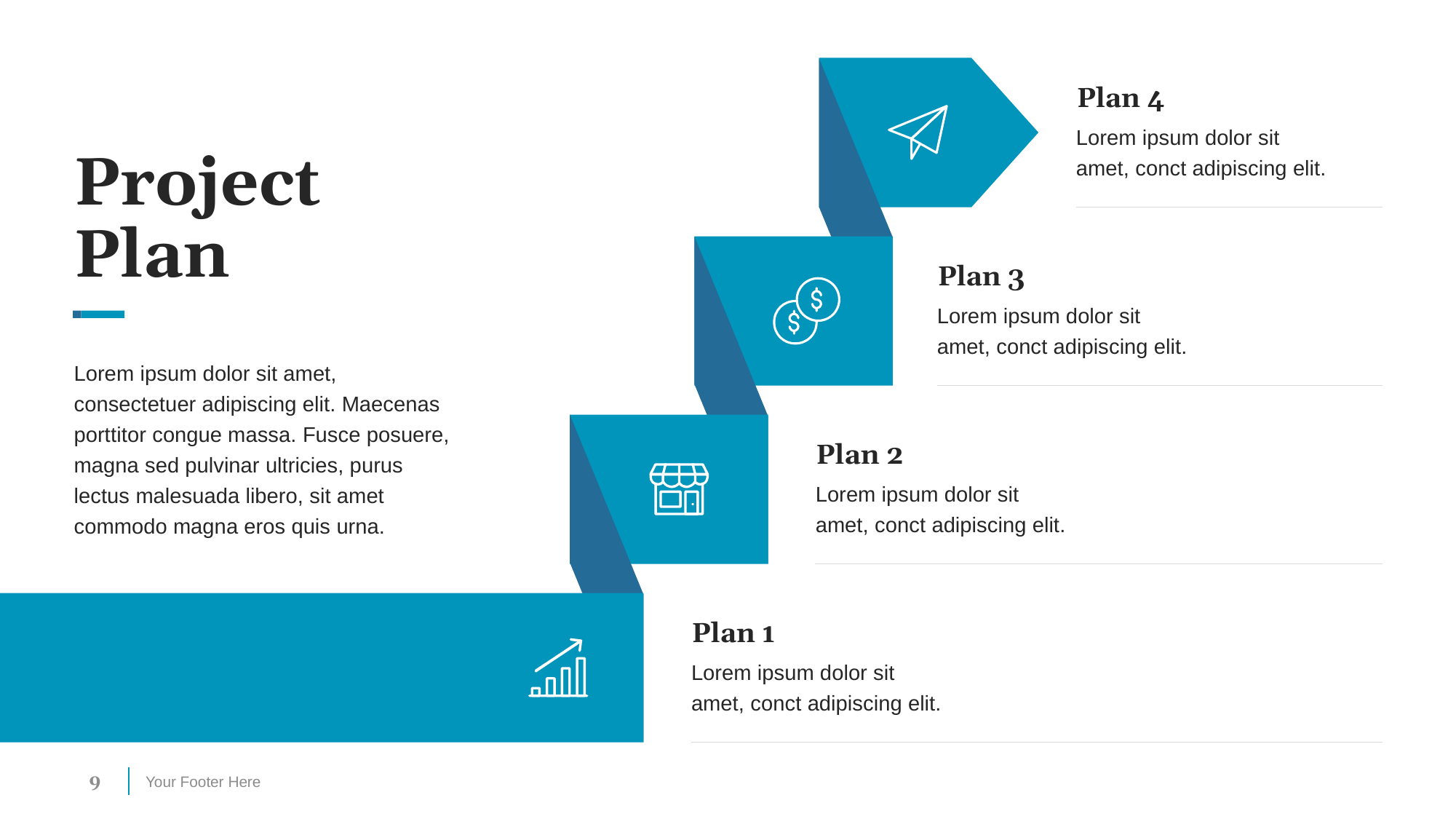

Plan 4
Lorem ipsum dolor sit amet, conct adipiscing elit.

# Project Plan

Plan 3
Lorem ipsum dolor sit amet, conct adipiscing elit.

Lorem ipsum dolor sit amet, consectetuer adipiscing elit. Maecenas porttitor congue massa. Fusce posuere, magna sed pulvinar ultricies, purus lectus malesuada libero, sit amet commodo magna eros quis urna.

Plan 2
Lorem ipsum dolor sit amet, conct adipiscing elit.

Plan 1
Lorem ipsum dolor sit amet, conct adipiscing elit.

9
Your Footer Here